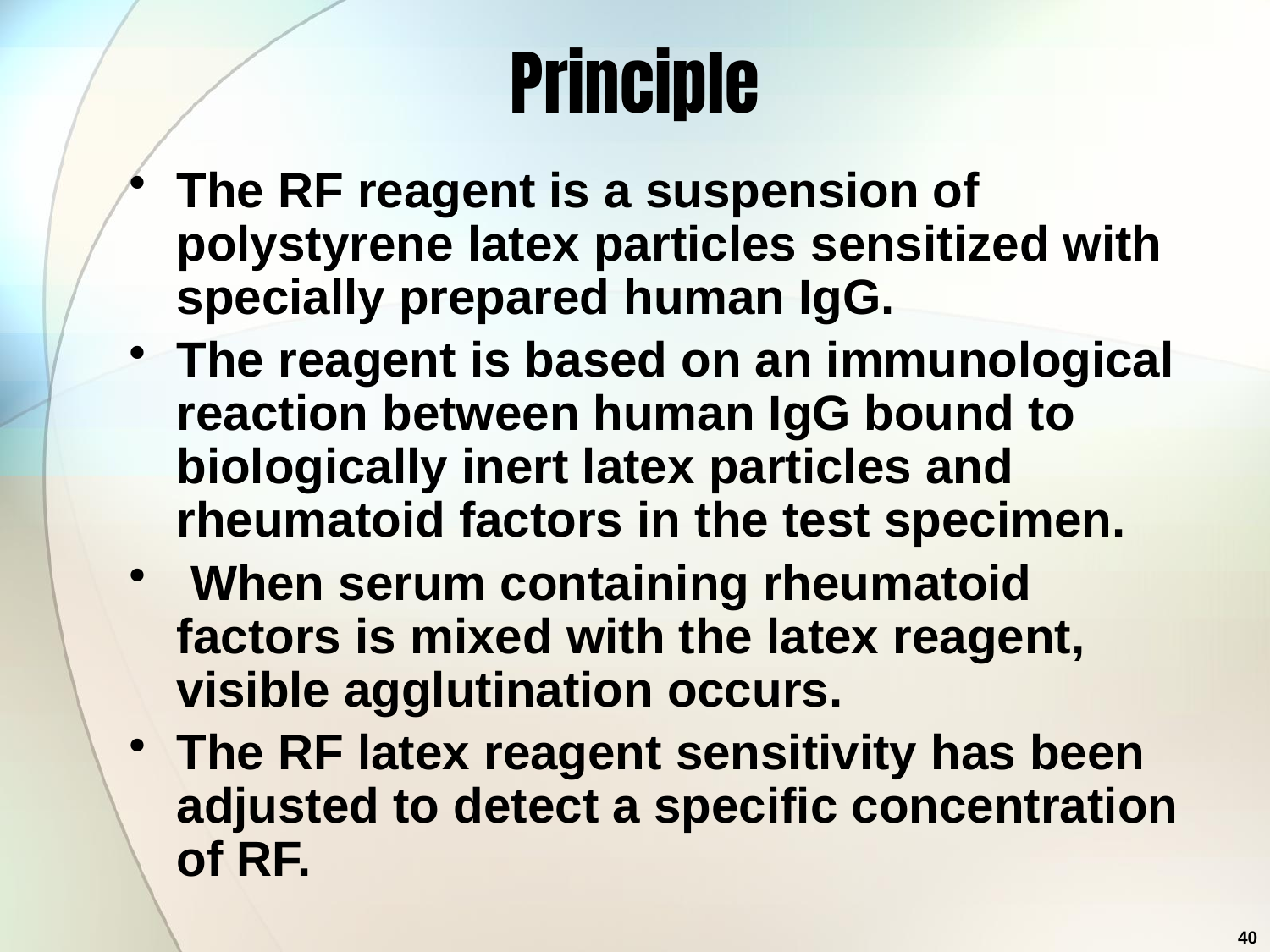

# Principle
The RF reagent is a suspension of polystyrene latex particles sensitized with specially prepared human IgG.
The reagent is based on an immunological reaction between human IgG bound to biologically inert latex particles and rheumatoid factors in the test specimen.
 When serum containing rheumatoid factors is mixed with the latex reagent, visible agglutination occurs.
The RF latex reagent sensitivity has been adjusted to detect a specific concentration of RF.
40